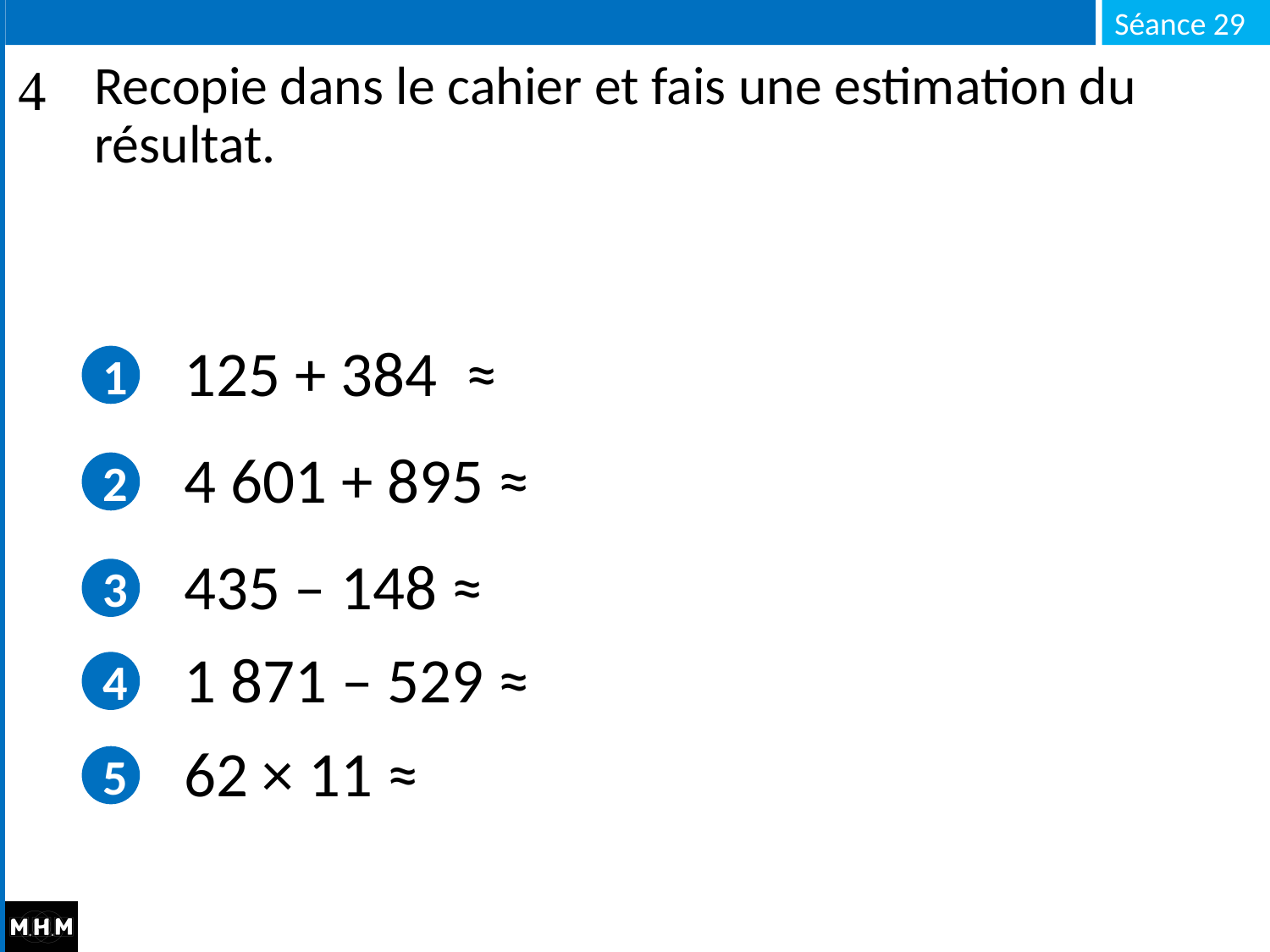

# Recopie dans le cahier et fais une estimation du résultat.
 125 + 384  ≈

1
 4 601 + 895 ≈
2
 435 – 148 ≈
3
 1 871 – 529 ≈
4
 62 × 11 ≈
5